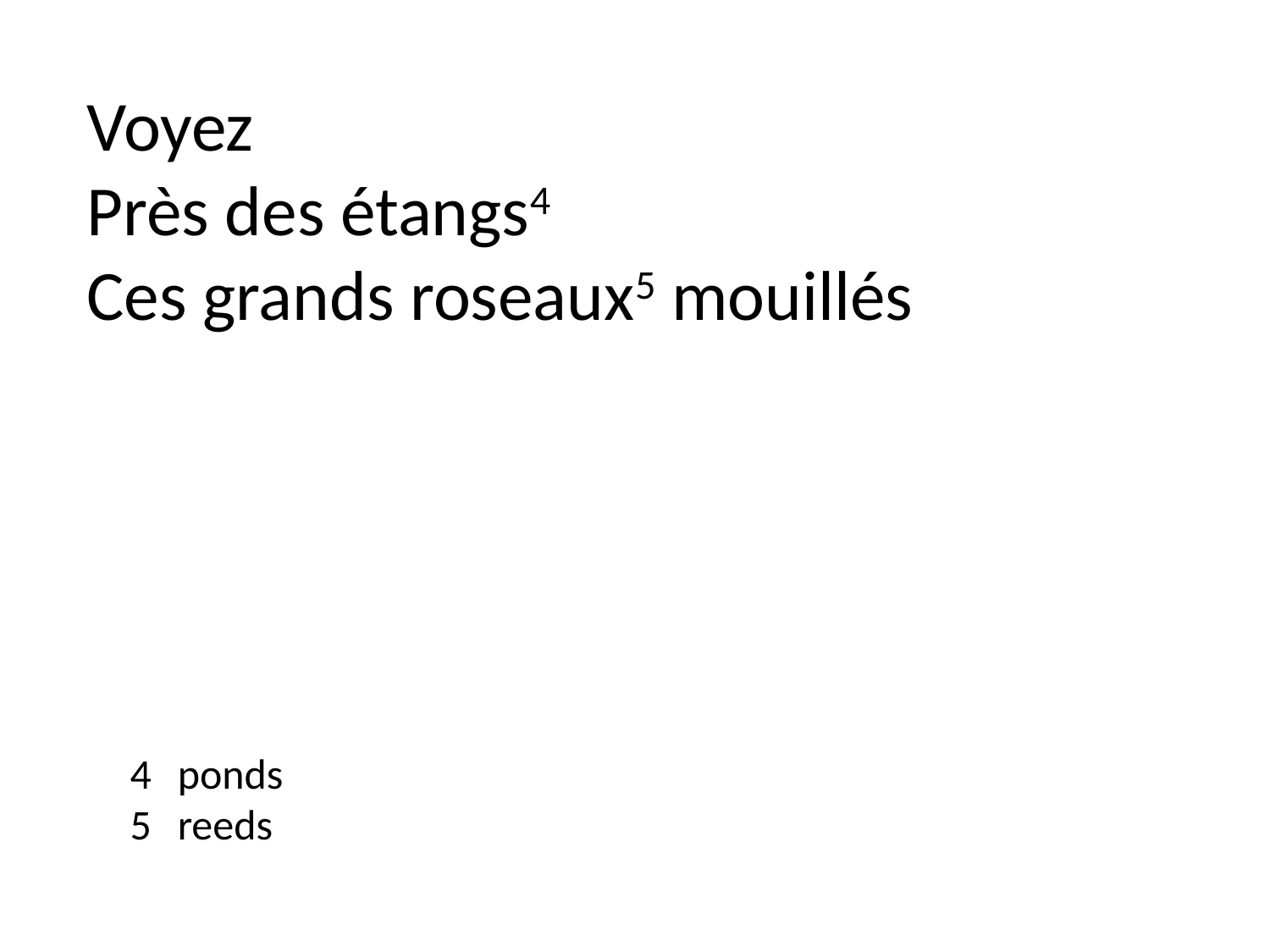

Voyez
Près des étangs4
Ces grands roseaux5 mouillés
ponds
reeds